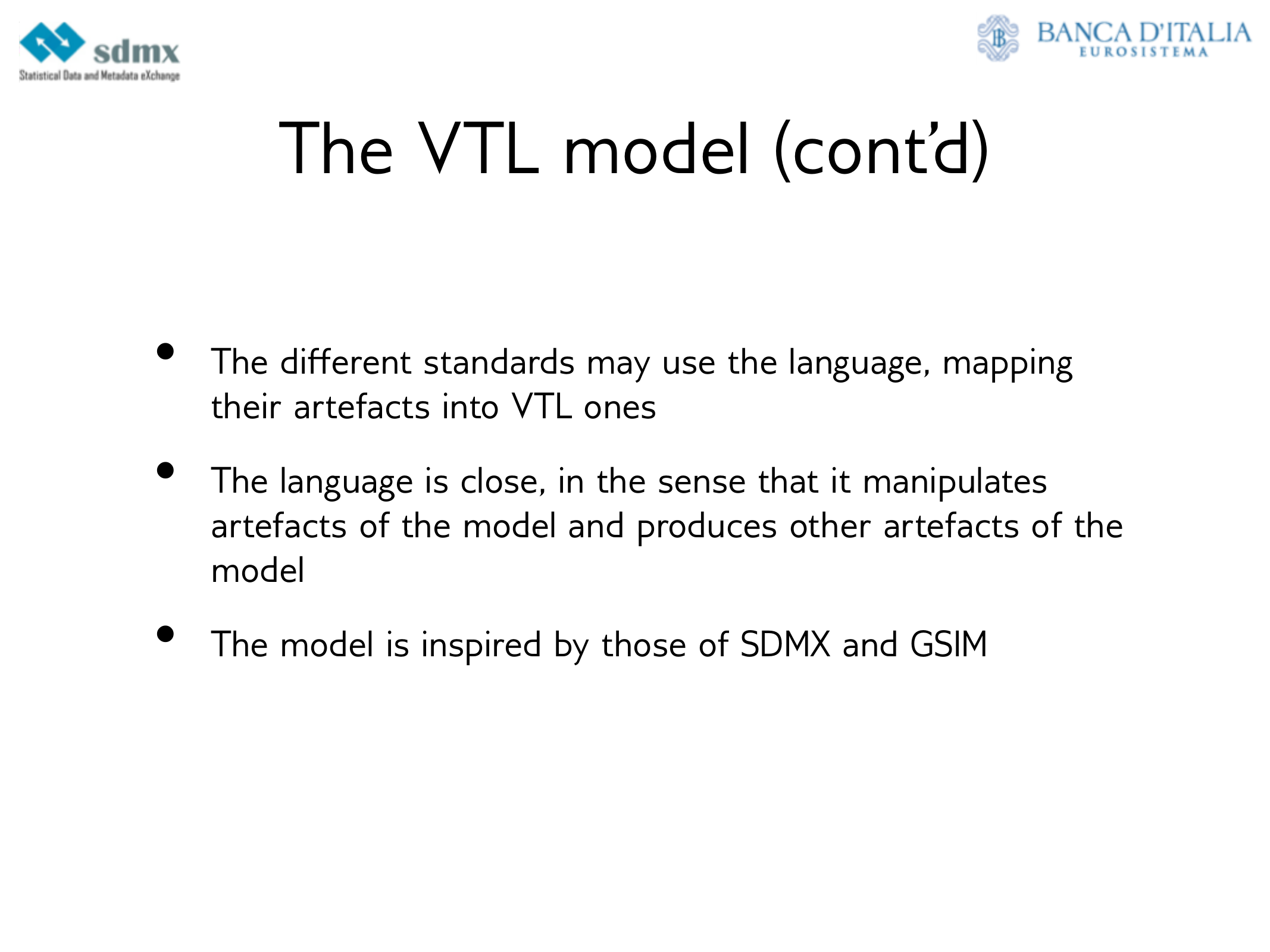

# The VTL model (cont’d)
The different standards may use the language, mapping their artefacts into VTL ones
The language is close, in the sense that it manipulates artefacts of the model and produces other artefacts of the model
The model is inspired by those of SDMX and GSIM
24